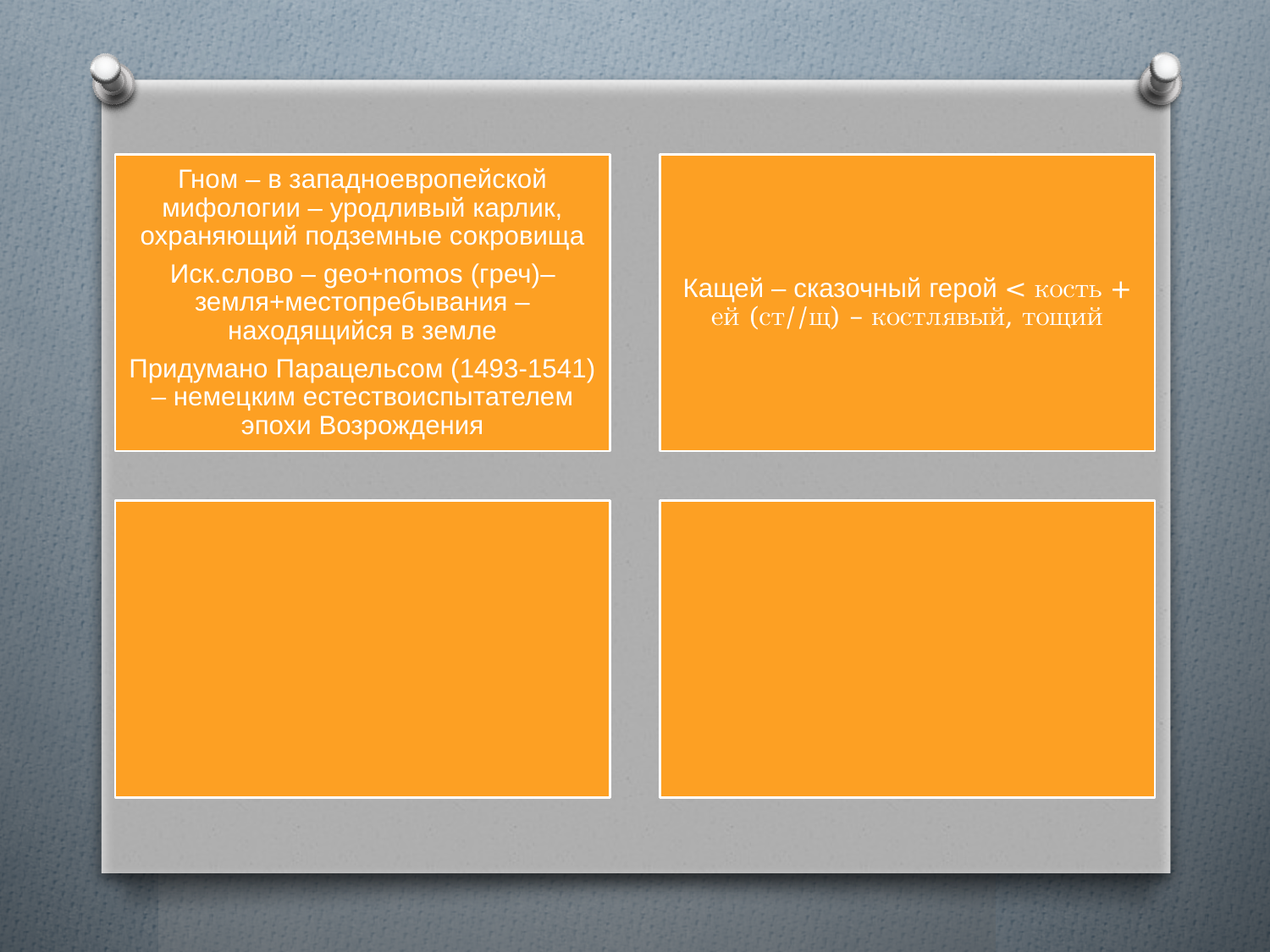

Гном – в западноевропейской мифологии – уродливый карлик, охраняющий подземные сокровища
Иск.слово – geo+nomos (греч)– земля+местопребывания – находящийся в земле
Придумано Парацельсом (1493-1541) – немецким естествоиспытателем эпохи Возрождения
Кащей – сказочный герой < кость + ей (ст//щ) – костлявый, тощий